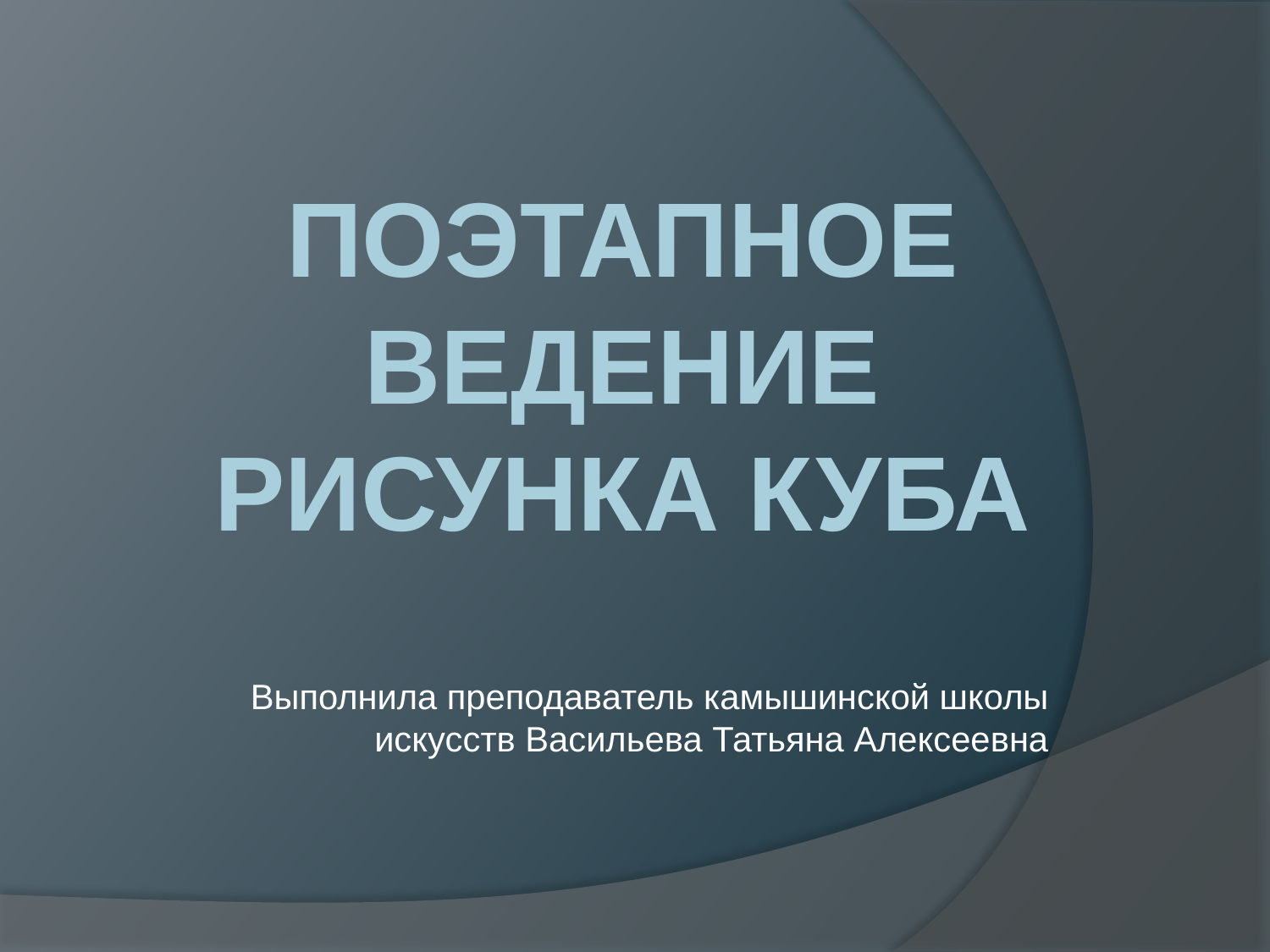

# Поэтапное ведение рисунка куба
Выполнила преподаватель камышинской школы искусств Васильева Татьяна Алексеевна